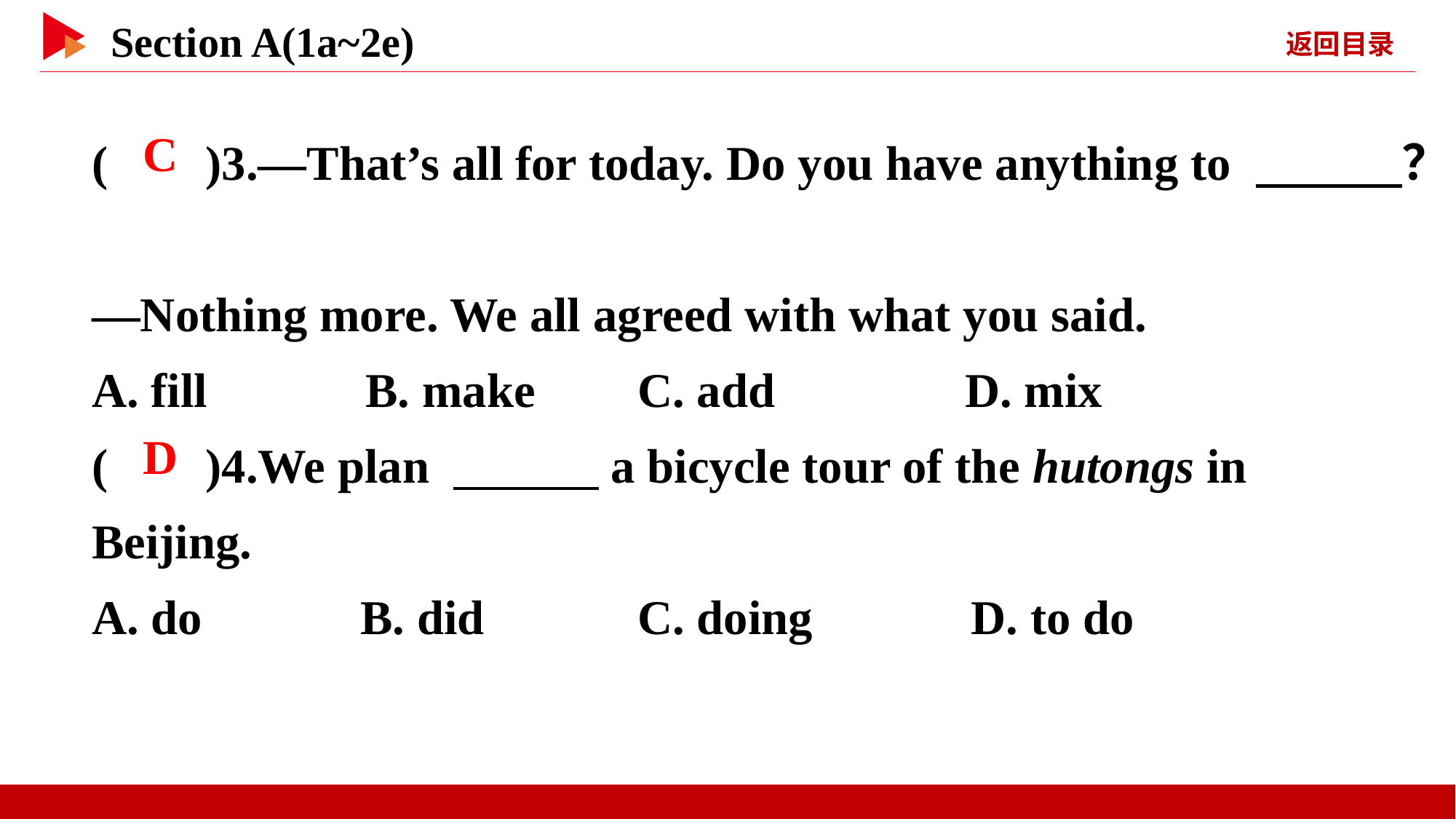

(        )3.—That’s all for today. Do you have anything to 　　　？
—Nothing more. We all agreed with what you said.
A. fill             B. make	C. add             	D. mix
(        )4.We plan 　　　a bicycle tour of the hutongs in Beijing.
A. do             B. did		C. doing             D. to do
   C
   D